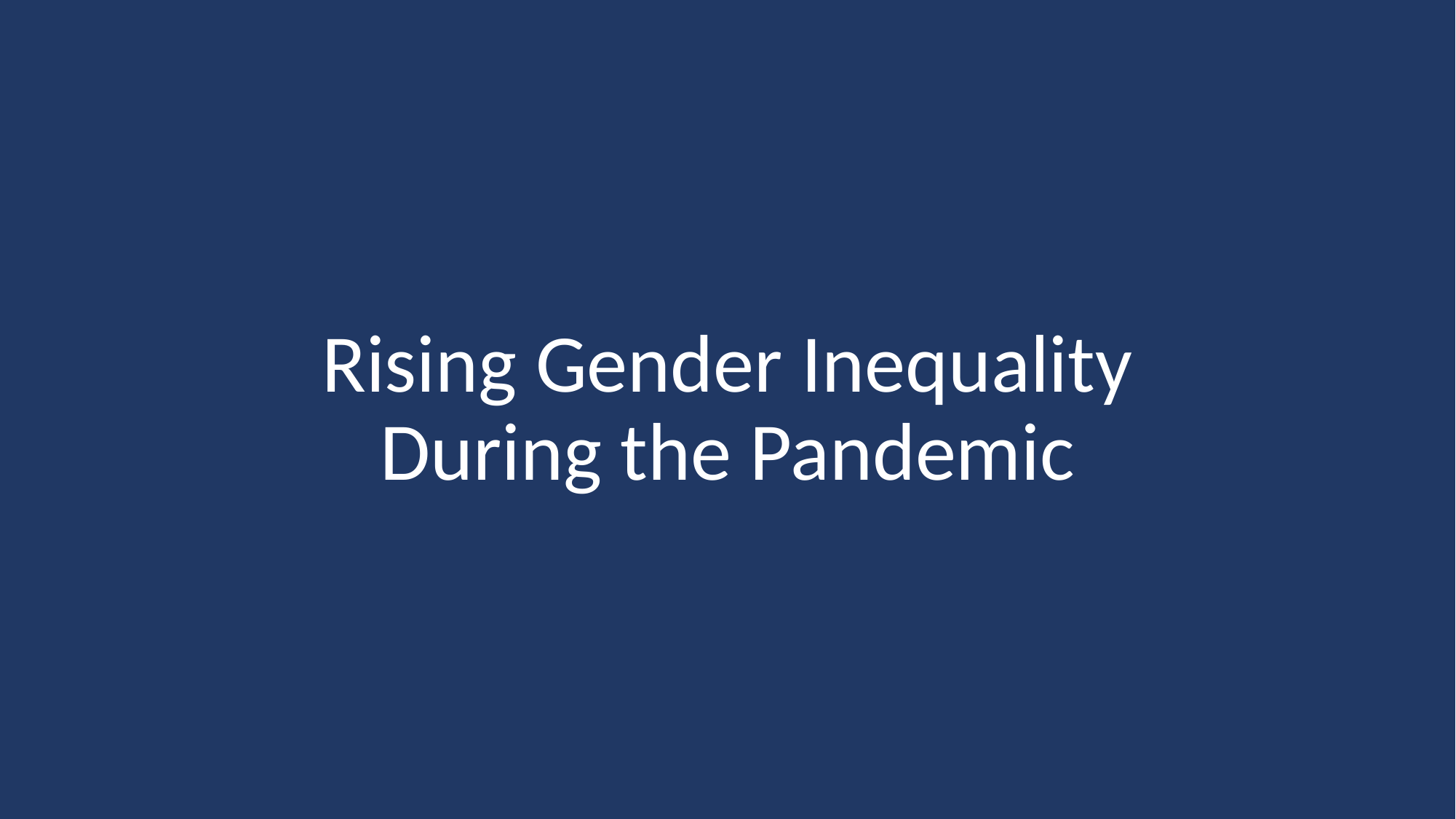

# Rising Gender Inequality During the Pandemic